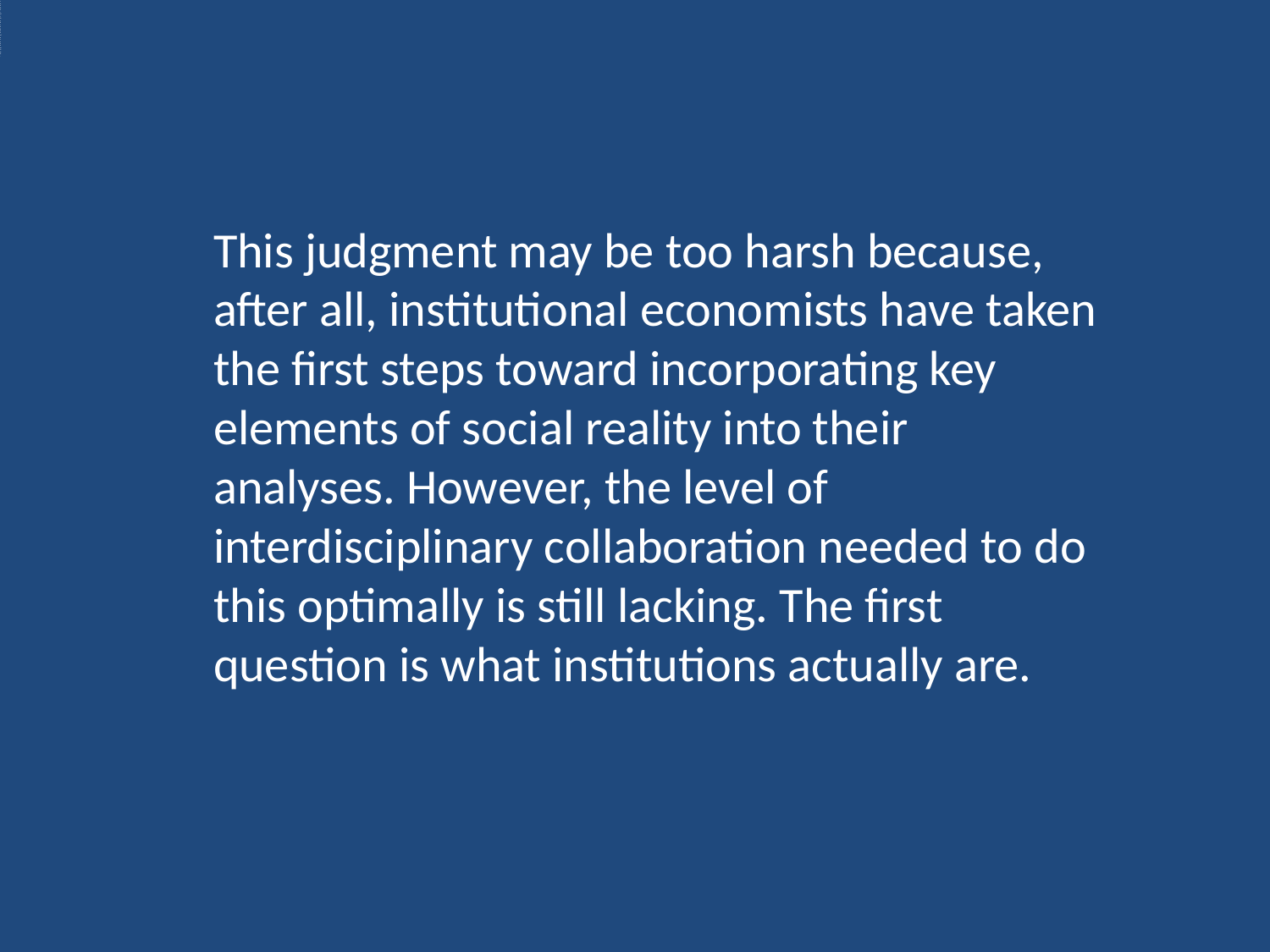

# This judgment may be too harsh because, after all, institutional economists h...
This judgment may be too harsh because, after all, institutional economists have taken the first steps toward incorporating key elements of social reality into their analyses. However, the level of interdisciplinary collaboration needed to do this optimally is still lacking. The first question is what institutions actually are.